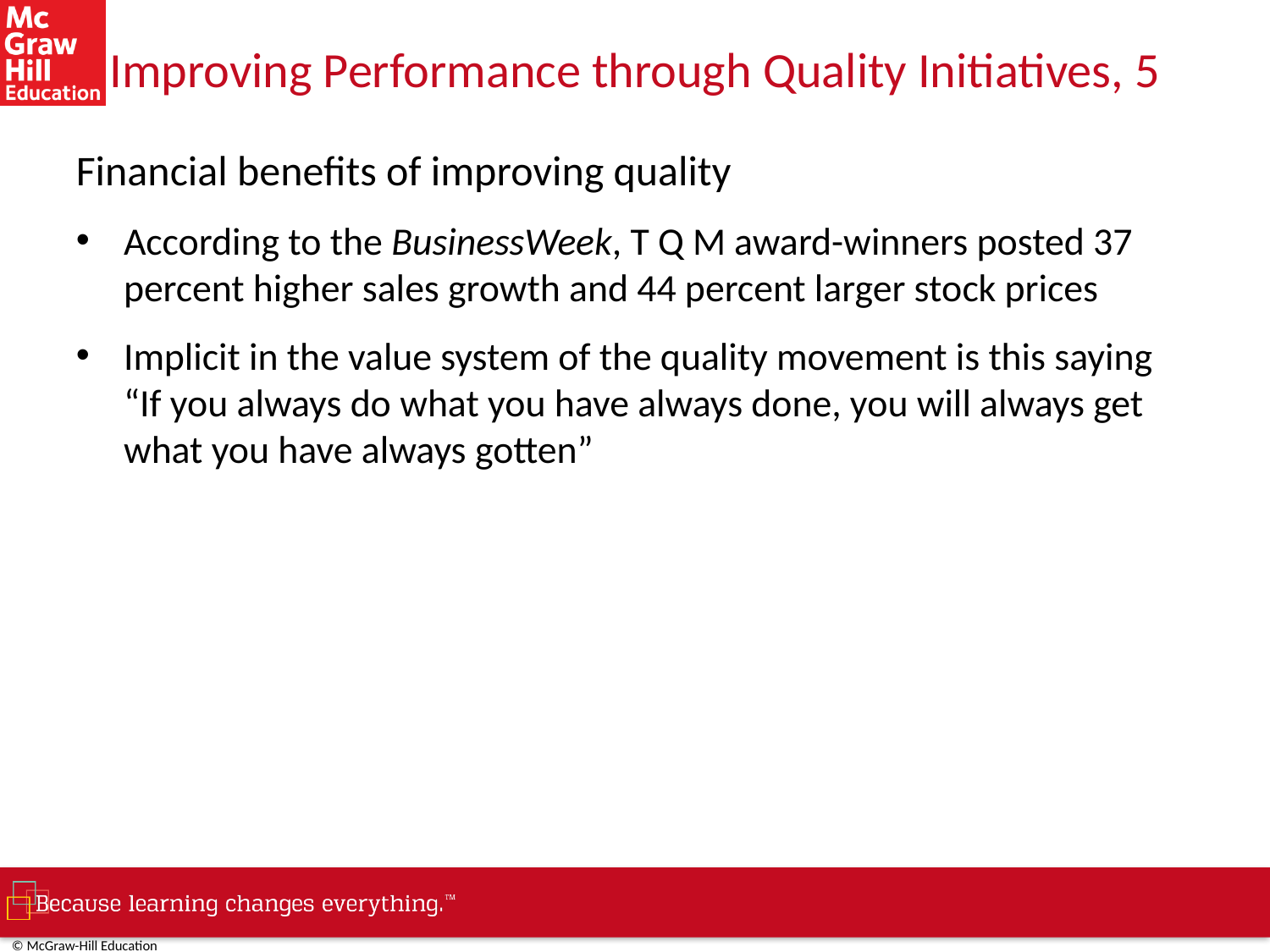

# Improving Performance through Quality Initiatives, 5
Financial benefits of improving quality
According to the BusinessWeek, T Q M award-winners posted 37 percent higher sales growth and 44 percent larger stock prices
Implicit in the value system of the quality movement is this saying “If you always do what you have always done, you will always get what you have always gotten”